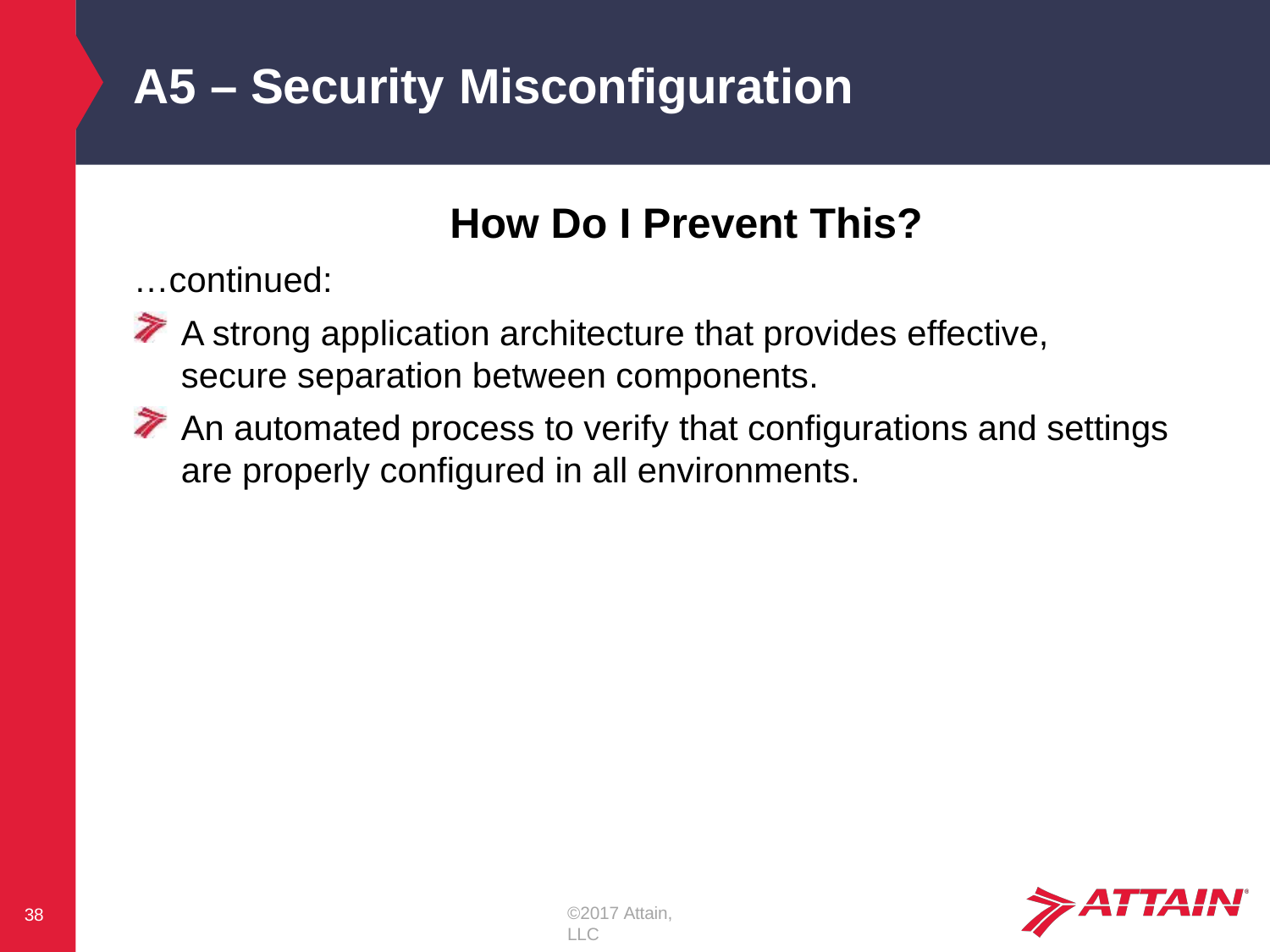

# A5 – Security Misconfiguration
How Do I Prevent This?

…continued:

A strong application architecture that provides effective, secure separation between components.

An automated process to verify that configurations and settings are properly configured in all environments.

©2017 Attain, LLC
38